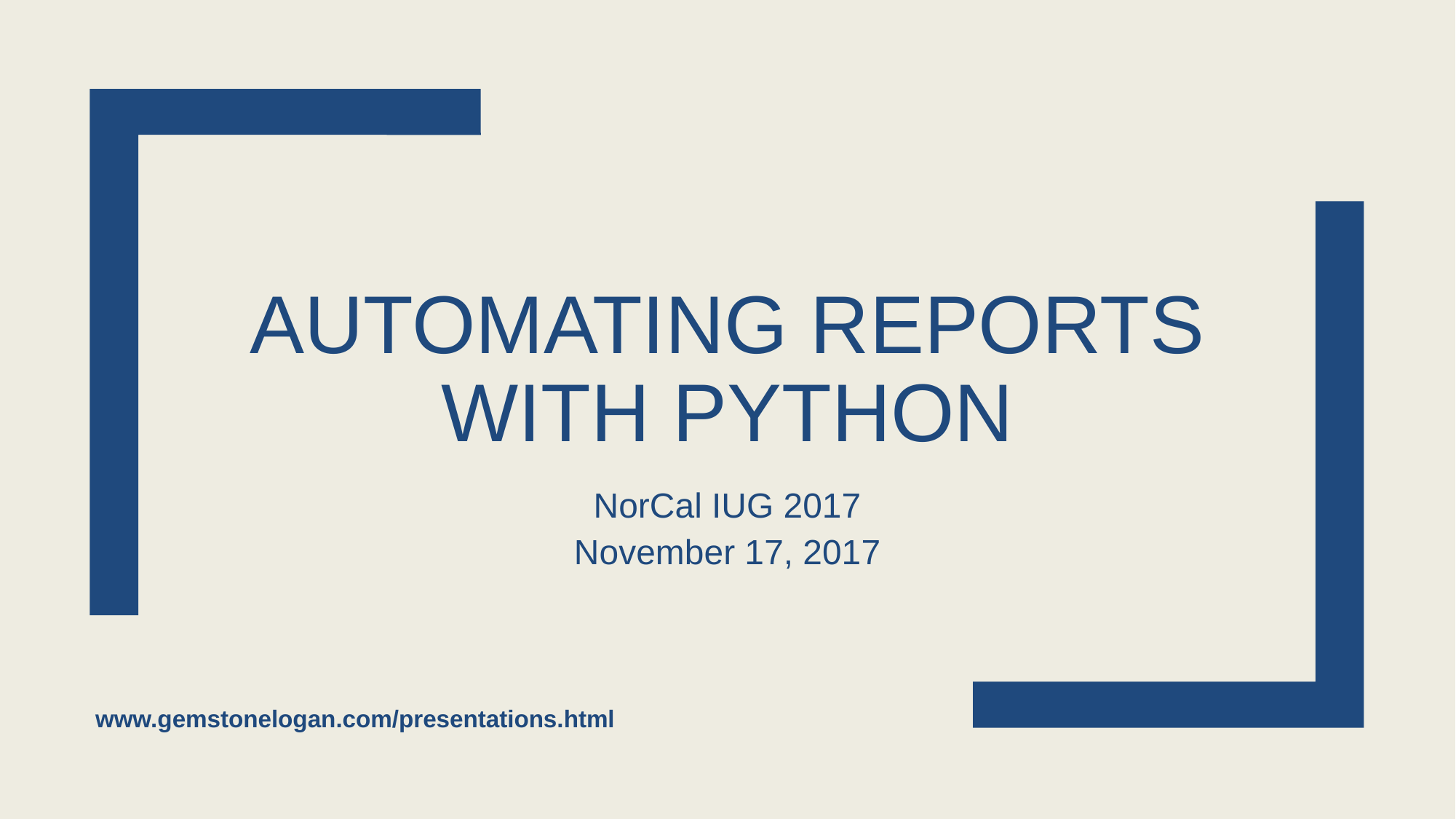

# Automating reports with Python
NorCal IUG 2017
November 17, 2017

www.gemstonelogan.com/presentations.html